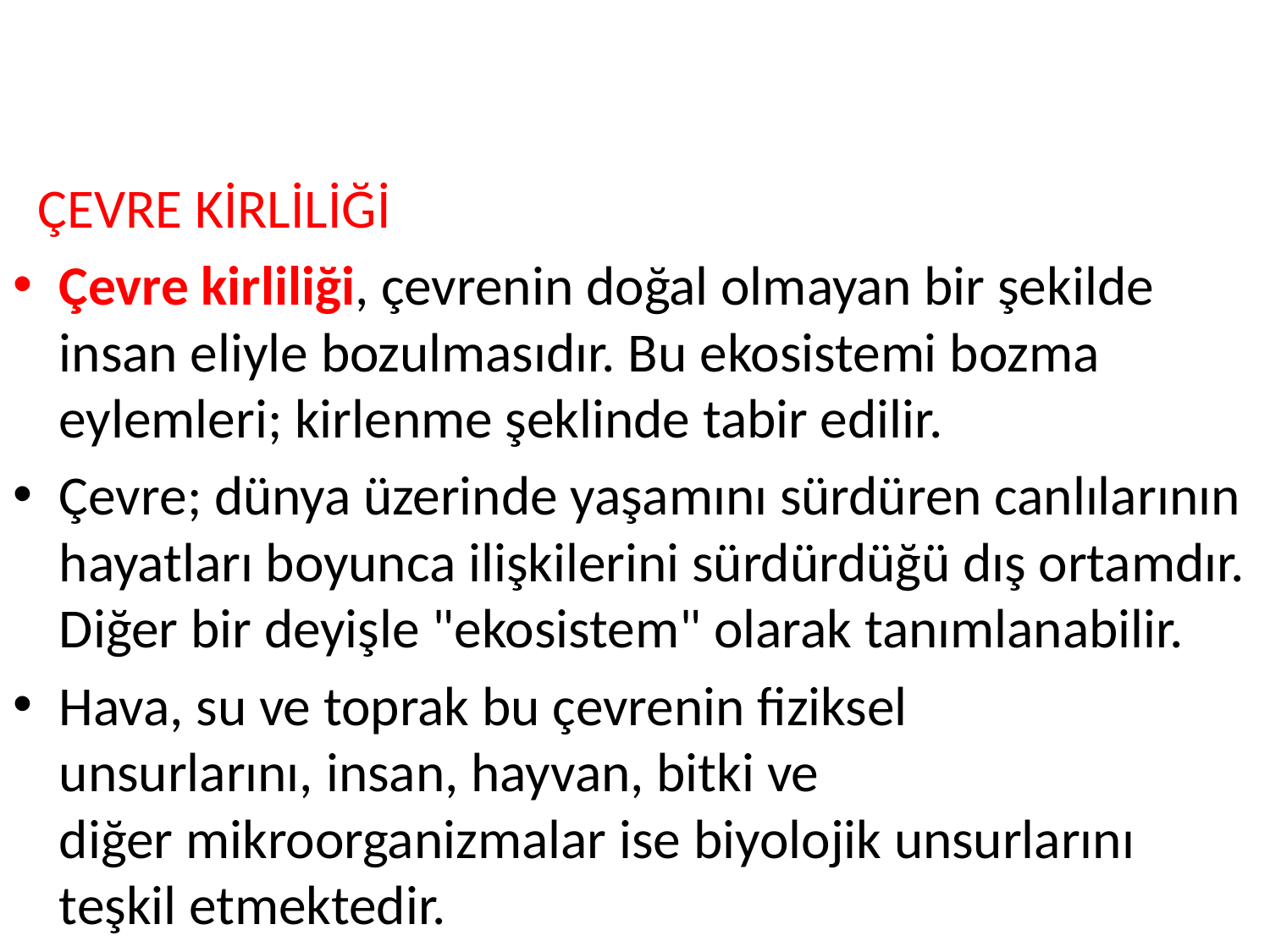

ÇEVRE KİRLİLİĞİ
Çevre kirliliği, çevrenin doğal olmayan bir şekilde insan eliyle bozulmasıdır. Bu ekosistemi bozma eylemleri; kirlenme şeklinde tabir edilir.
Çevre; dünya üzerinde yaşamını sürdüren canlılarının hayatları boyunca ilişkilerini sürdürdüğü dış ortamdır. Diğer bir deyişle "ekosistem" olarak tanımlanabilir.
Hava, su ve toprak bu çevrenin fiziksel unsurlarını, insan, hayvan, bitki ve diğer mikroorganizmalar ise biyolojik unsurlarını teşkil etmektedir.